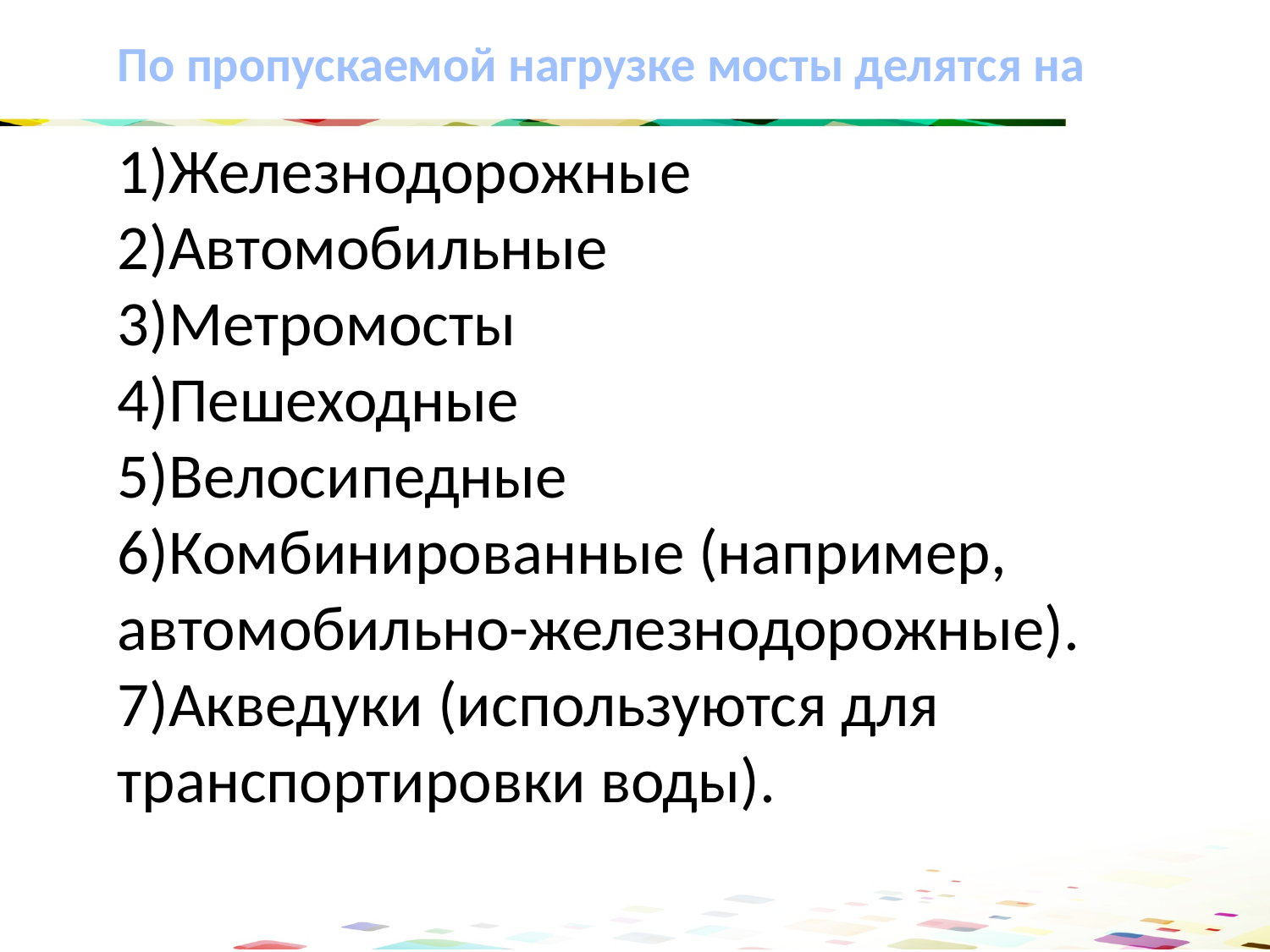

По пропускаемой нагрузке мосты делятся на

1)Железнодорожные
2)Автомобильные
3)Метромосты
4)Пешеходные
5)Велосипедные
6)Комбинированные (например, автомобильно-железнодорожные).
7)Акведуки (используются для транспортировки воды).